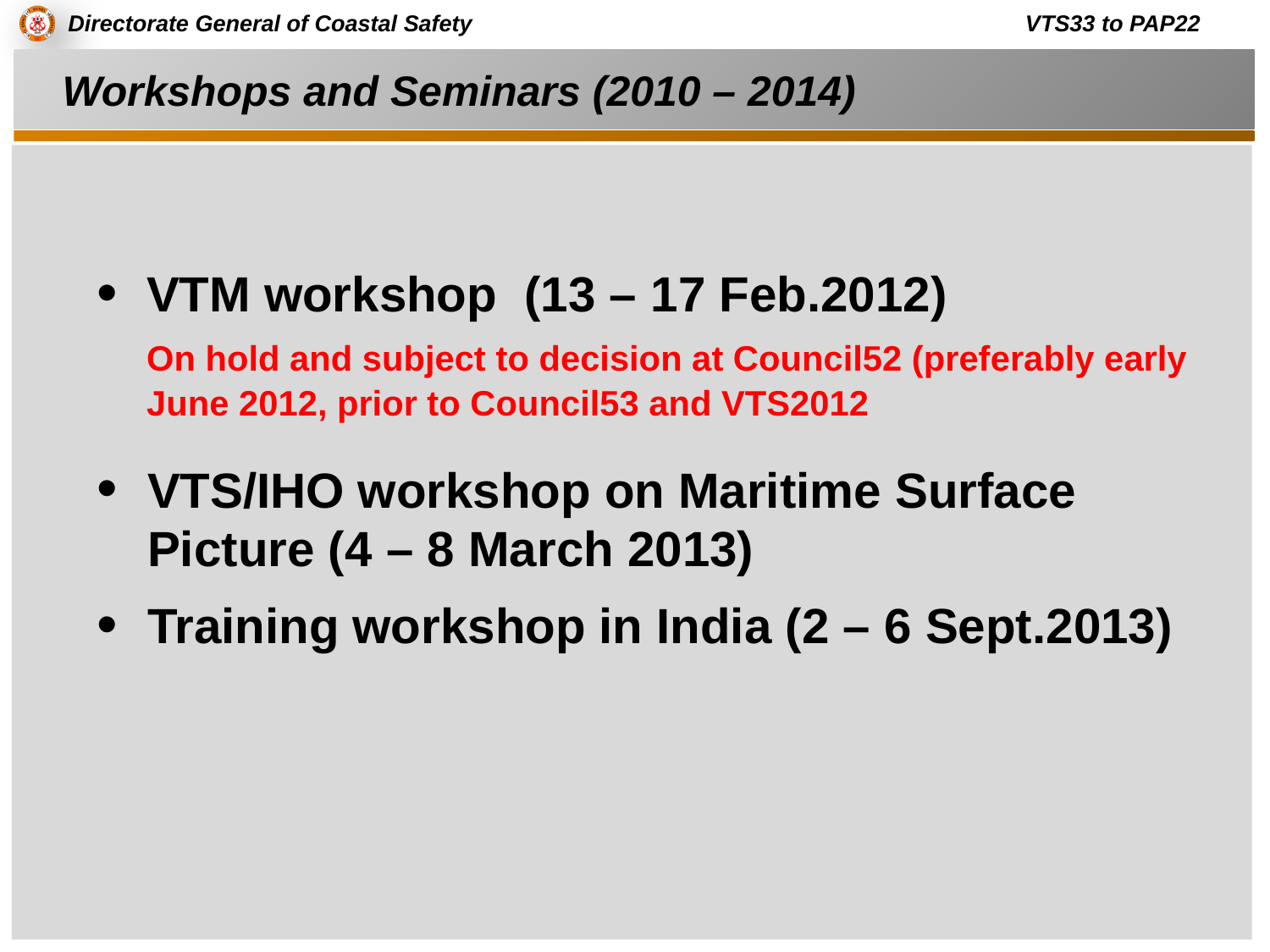

# Workshops and Seminars (2010 – 2014)
VTM workshop  (13 – 17 Feb.2012)
	On hold and subject to decision at Council52 (preferably early June 2012, prior to Council53 and VTS2012
VTS/IHO workshop on Maritime Surface Picture (4 – 8 March 2013)
Training workshop in India (2 – 6 Sept.2013)